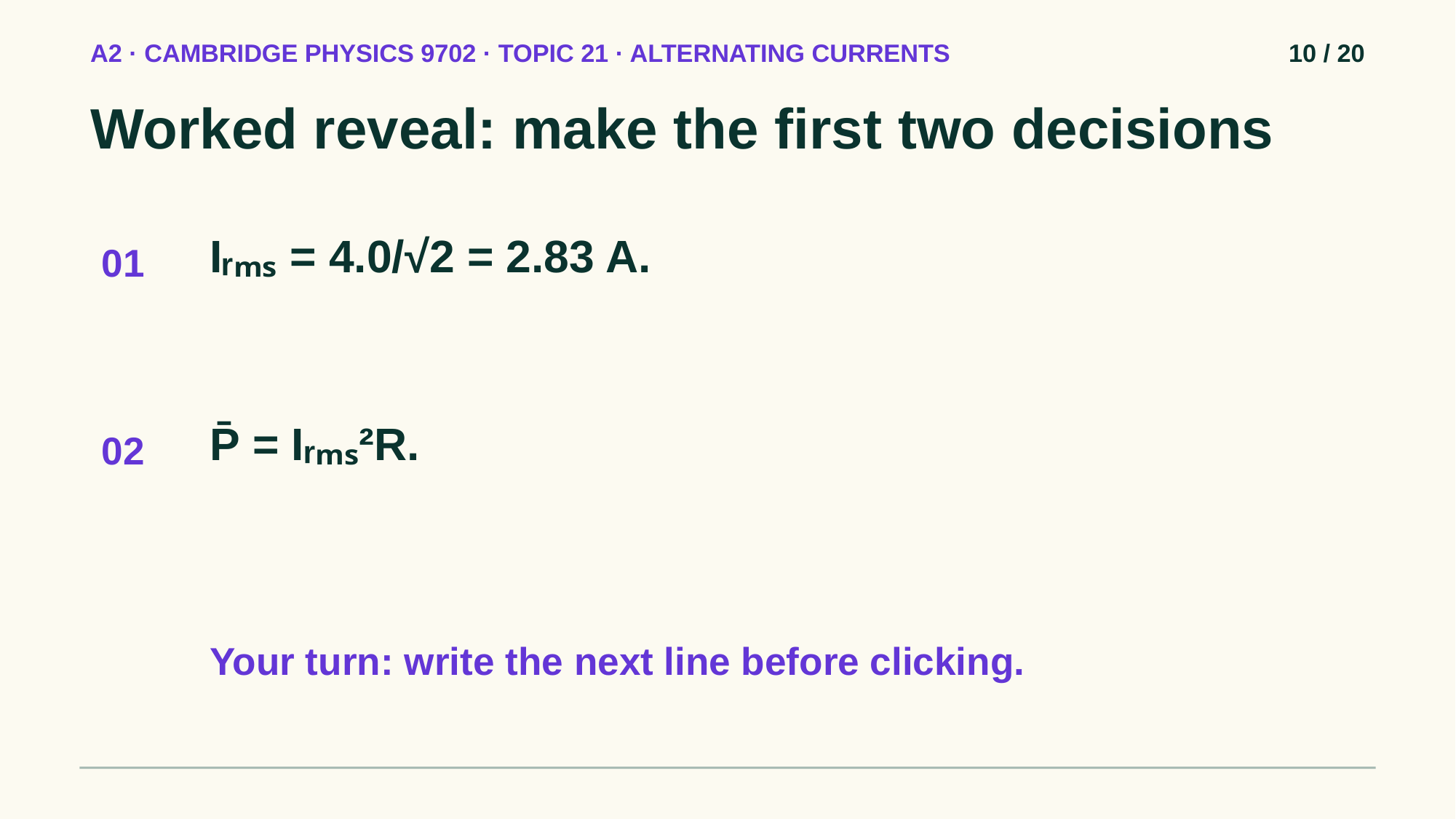

A2 · CAMBRIDGE PHYSICS 9702 · TOPIC 21 · ALTERNATING CURRENTS
10 / 20
Worked reveal: make the first two decisions
Iᵣₘₛ = 4.0/√2 = 2.83 A.
01
P̄ = Iᵣₘₛ²R.
02
Your turn: write the next line before clicking.